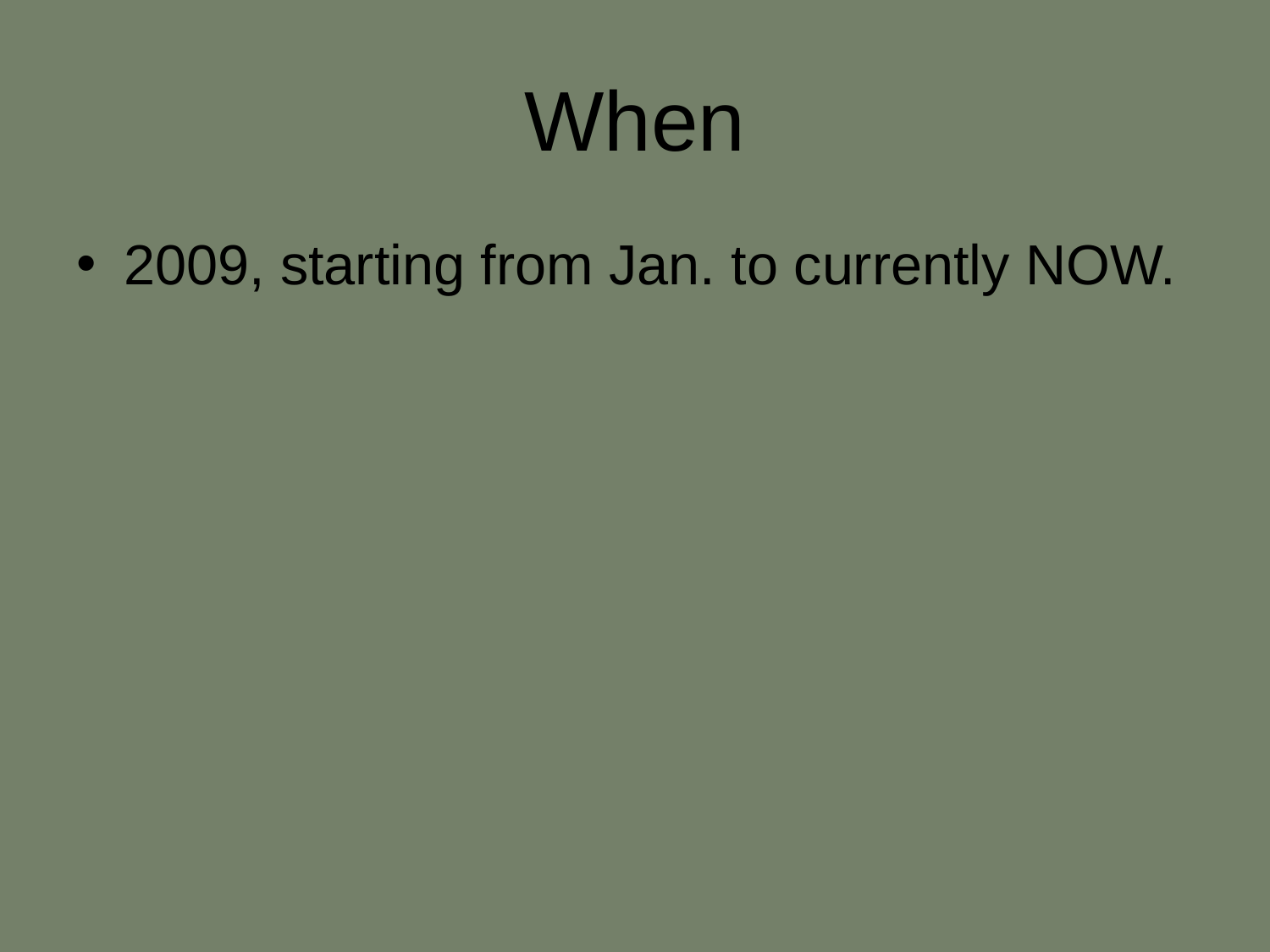

# When
2009, starting from Jan. to currently NOW.